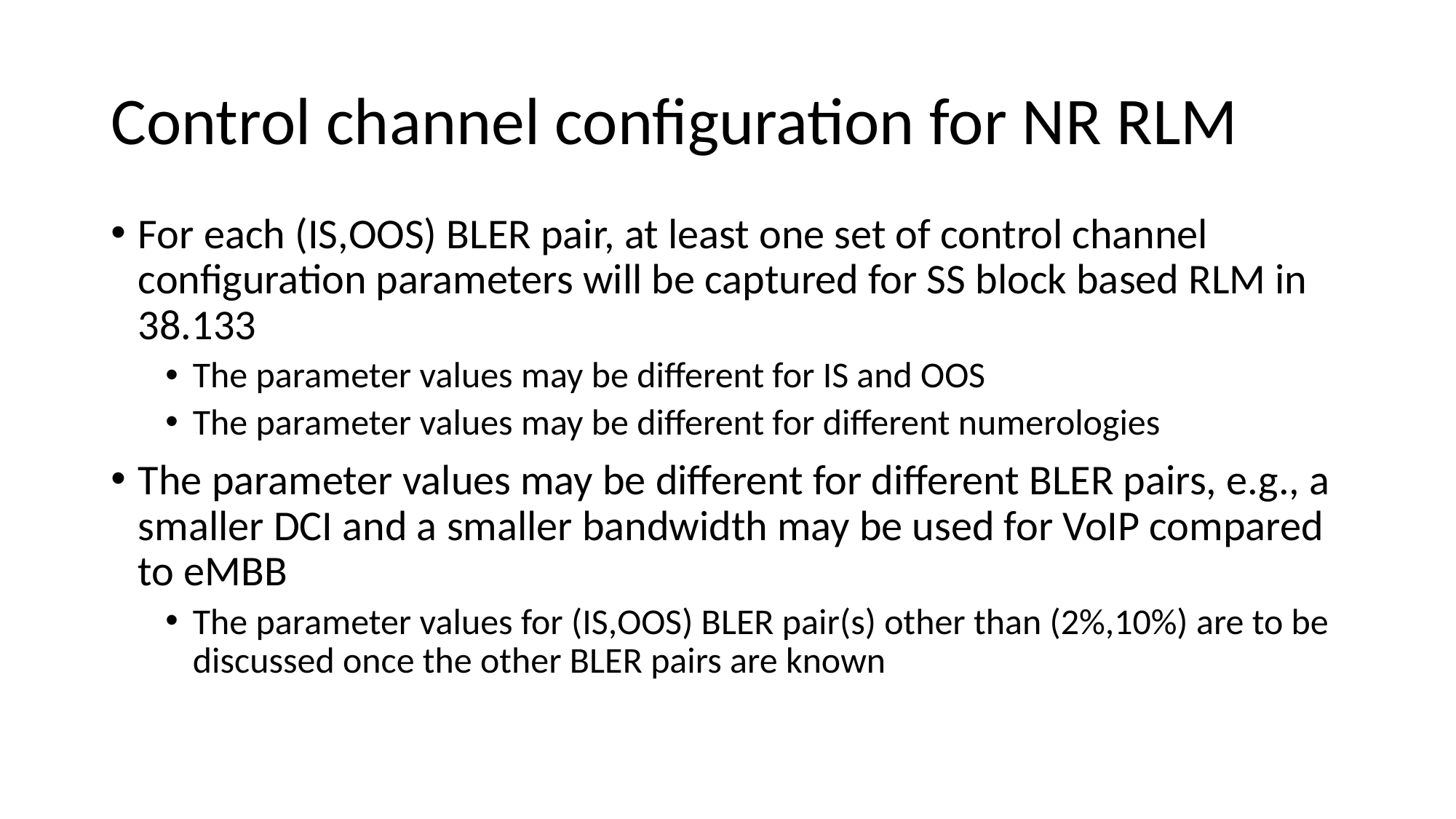

# Control channel configuration for NR RLM
For each (IS,OOS) BLER pair, at least one set of control channel configuration parameters will be captured for SS block based RLM in 38.133
The parameter values may be different for IS and OOS
The parameter values may be different for different numerologies
The parameter values may be different for different BLER pairs, e.g., a smaller DCI and a smaller bandwidth may be used for VoIP compared to eMBB
The parameter values for (IS,OOS) BLER pair(s) other than (2%,10%) are to be discussed once the other BLER pairs are known